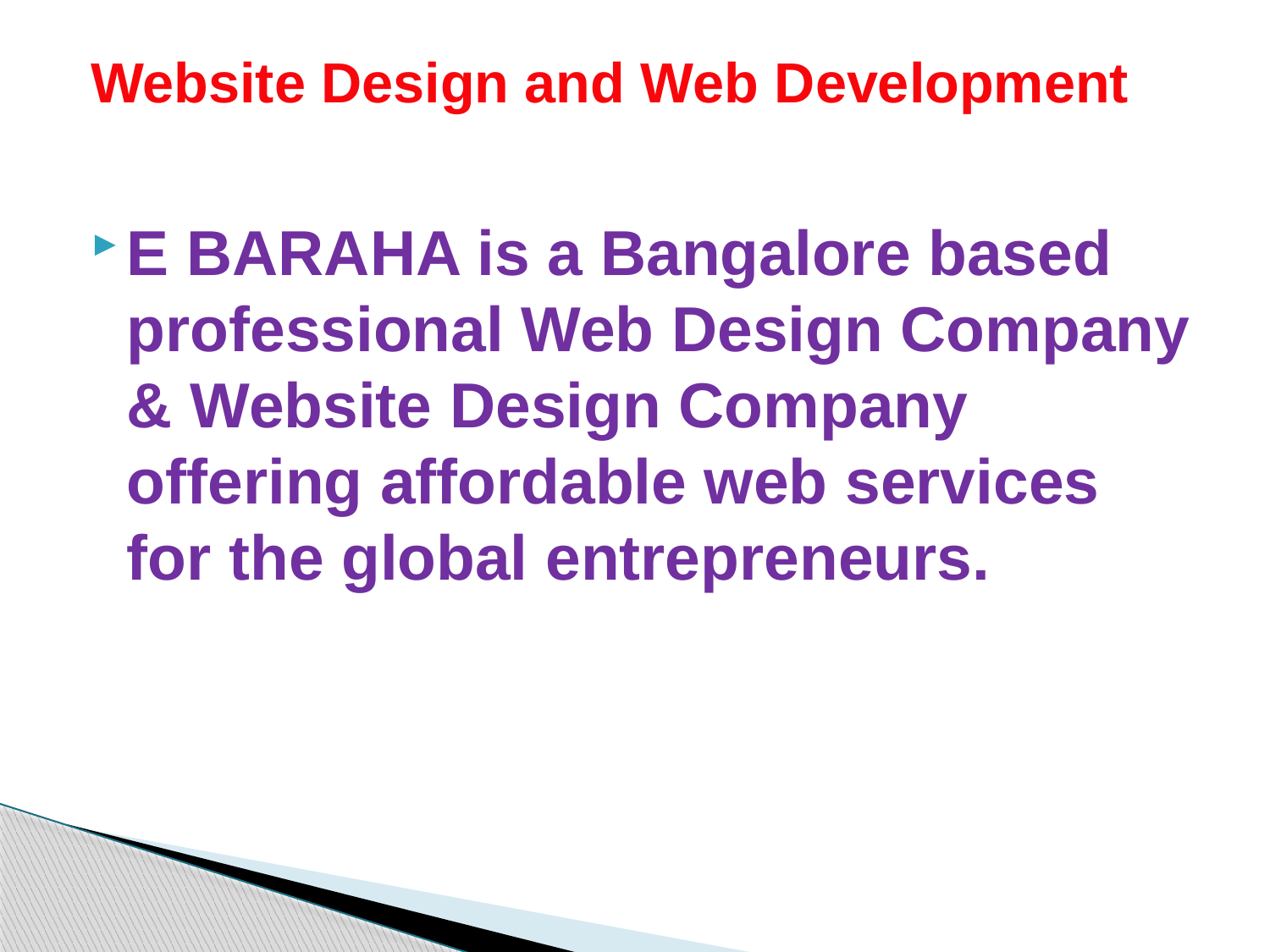

Website Design and Web Development
E BARAHA is a Bangalore based professional Web Design Company & Website Design Company offering affordable web services for the global entrepreneurs.